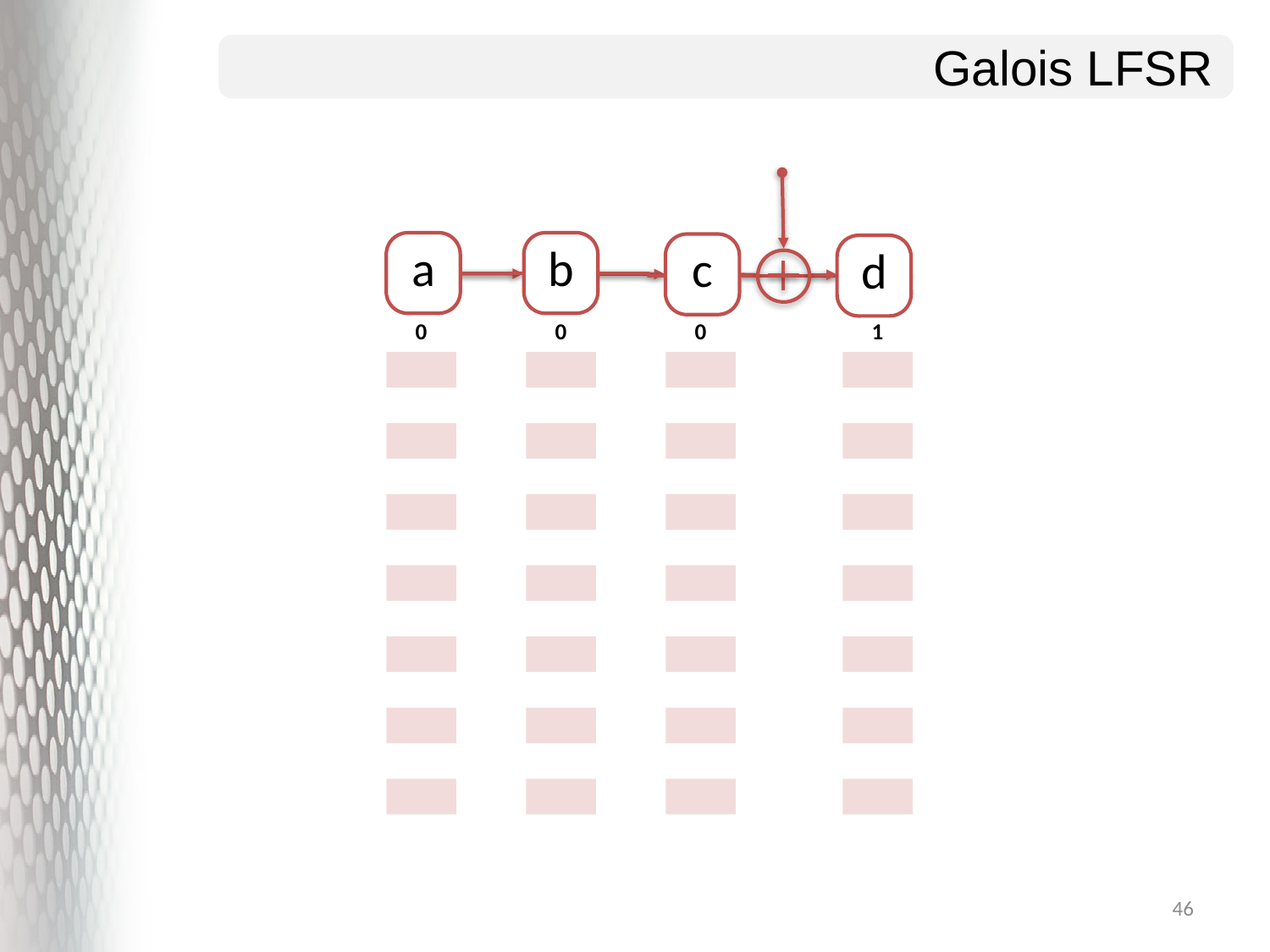

# Galois LFSR
a
b
c
d

| 0 |
| --- |
|  |
|  |
|  |
|  |
|  |
|  |
|  |
|  |
|  |
|  |
|  |
|  |
|  |
|  |
| 0 |
| --- |
|  |
|  |
|  |
|  |
|  |
|  |
|  |
|  |
|  |
|  |
|  |
|  |
|  |
|  |
| 0 |
| --- |
|  |
|  |
|  |
|  |
|  |
|  |
|  |
|  |
|  |
|  |
|  |
|  |
|  |
|  |
| 1 |
| --- |
|  |
|  |
|  |
|  |
|  |
|  |
|  |
|  |
|  |
|  |
|  |
|  |
|  |
|  |
46